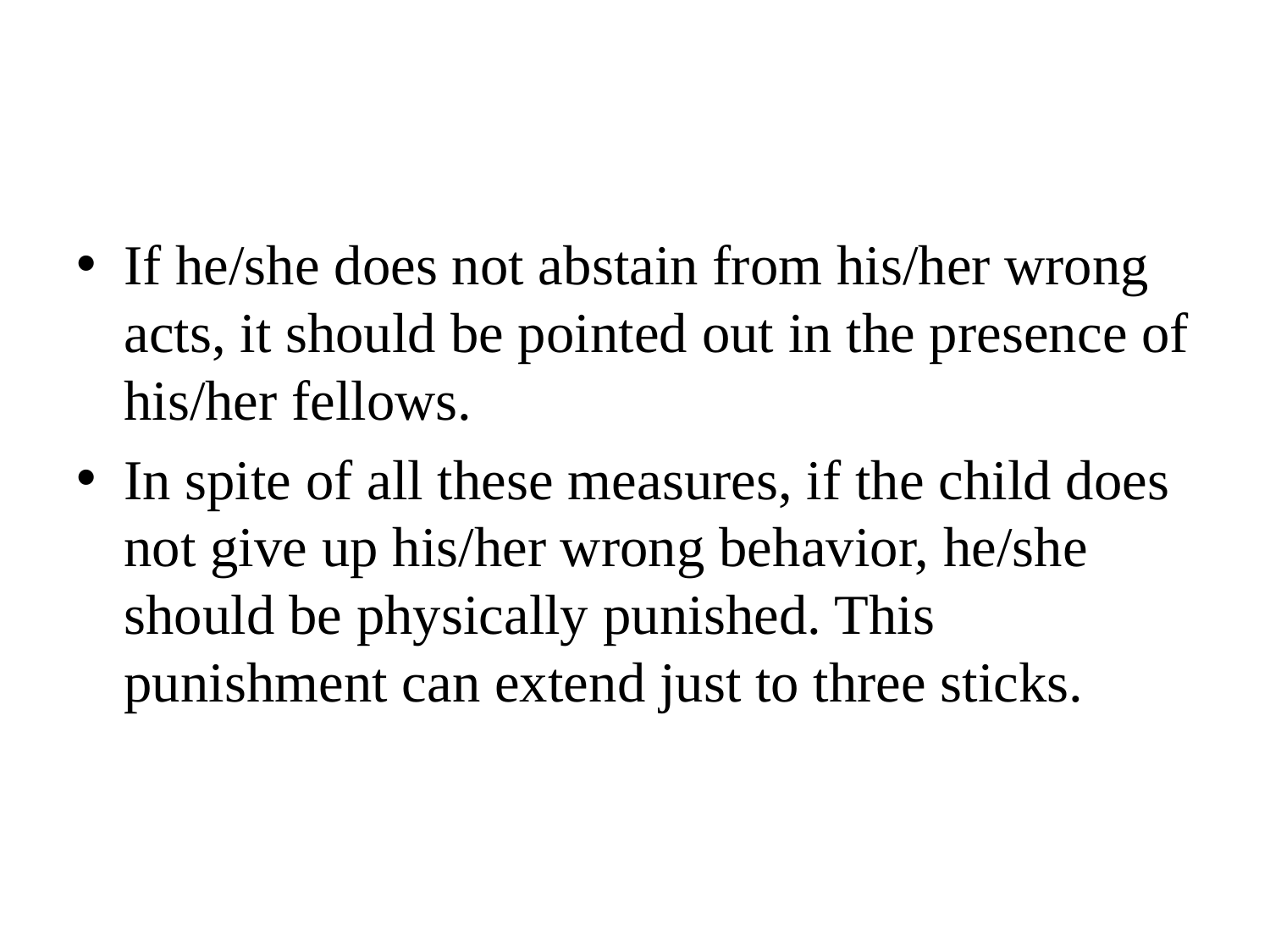

If he/she does not abstain from his/her wrong acts, it should be pointed out in the presence of his/her fellows.
In spite of all these measures, if the child does not give up his/her wrong behavior, he/she should be physically punished. This punishment can extend just to three sticks.